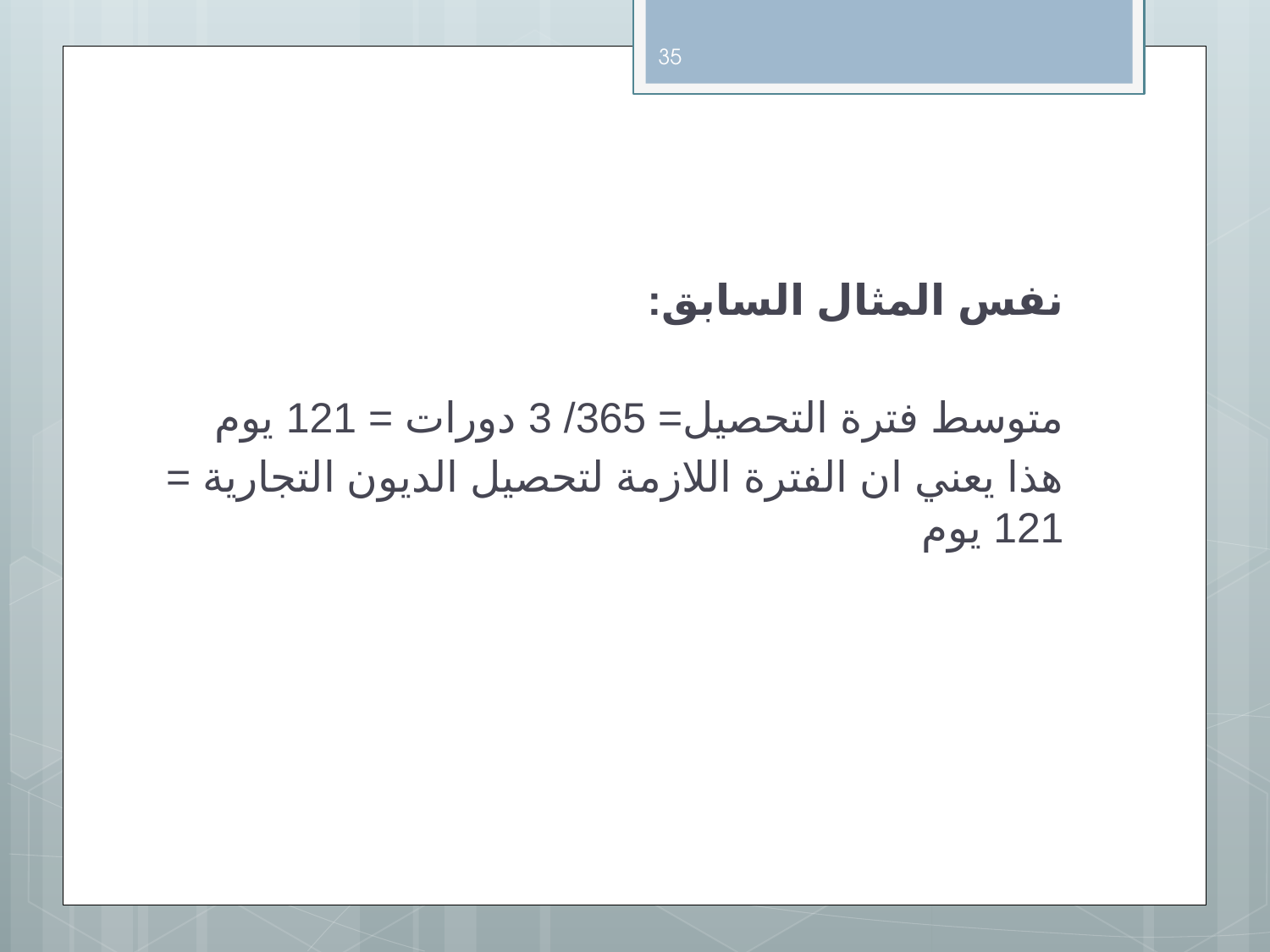

35
نفس المثال السابق:

متوسط فترة التحصيل= 365/ 3 دورات = 121 يوم
هذا يعني ان الفترة اللازمة لتحصيل الديون التجارية = 121 يوم